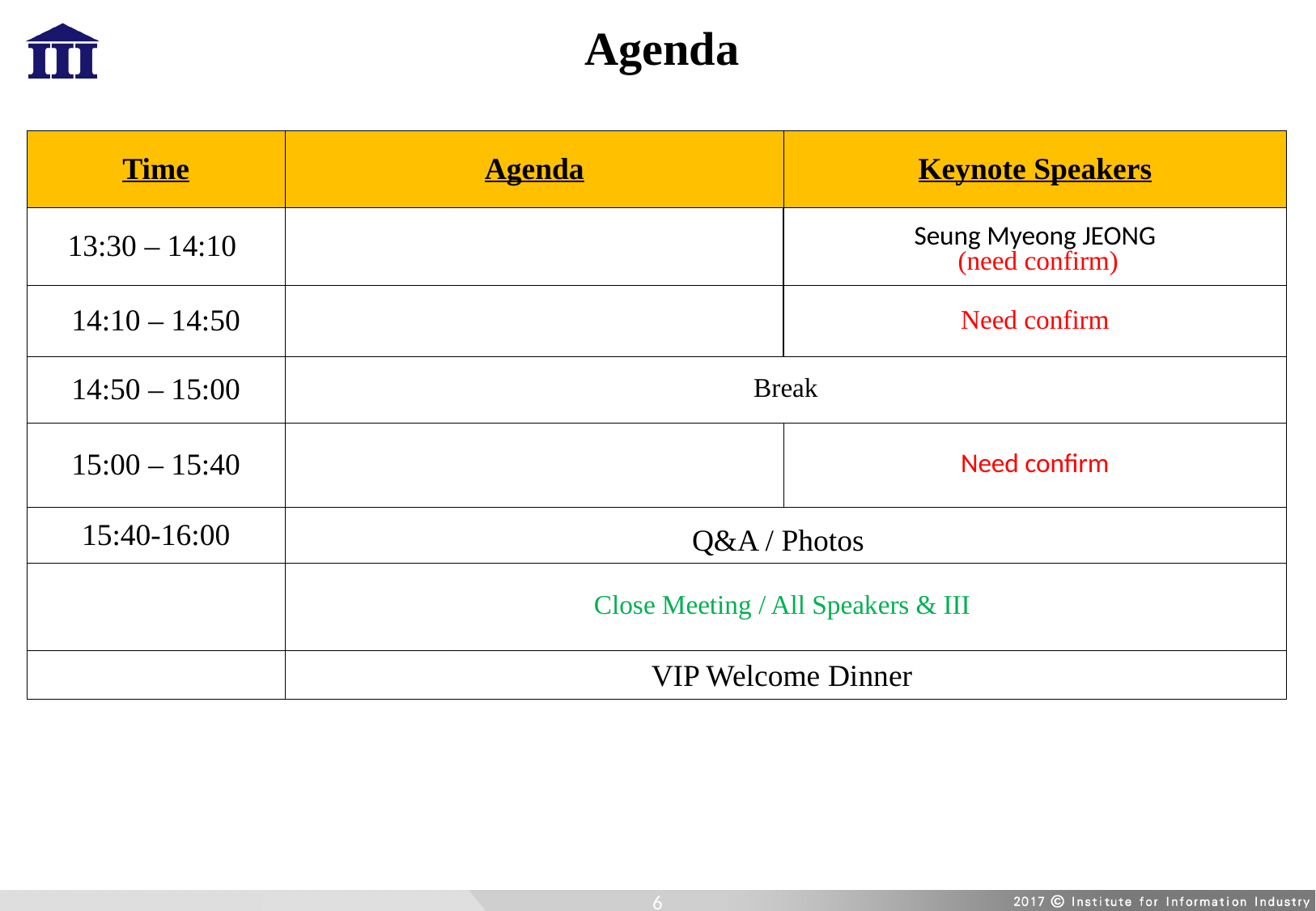

Agenda
| Time | Agenda | Keynote Speakers |
| --- | --- | --- |
| 13:30 – 14:10 |  | Seung Myeong JEONG (need confirm) |
| 14:10 – 14:50 |  | Need confirm |
| 14:50 – 15:00 | Break |  |
| 15:00 – 15:40 |  | Need confirm |
| 15:40-16:00 | Q&A / Photos |  |
|  | Close Meeting / All Speakers & III |  |
|  | VIP Welcome Dinner |  |
6